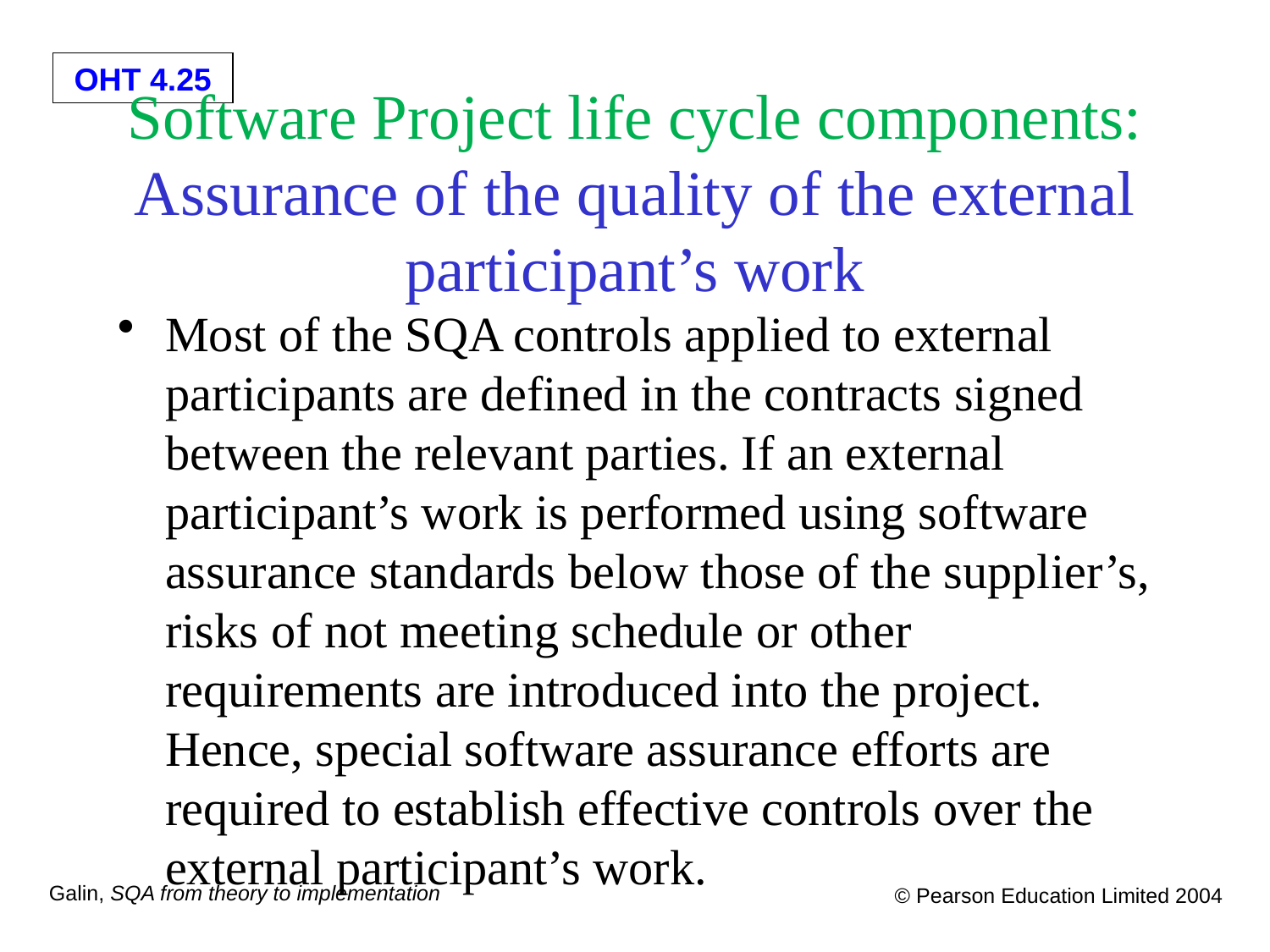

# Software Project life cycle components: Assurance of the quality of the external participant’s work
Most of the SQA controls applied to external participants are defined in the contracts signed between the relevant parties. If an external participant’s work is performed using software assurance standards below those of the supplier’s, risks of not meeting schedule or other requirements are introduced into the project. Hence, special software assurance efforts are required to establish effective controls over the external participant’s work.